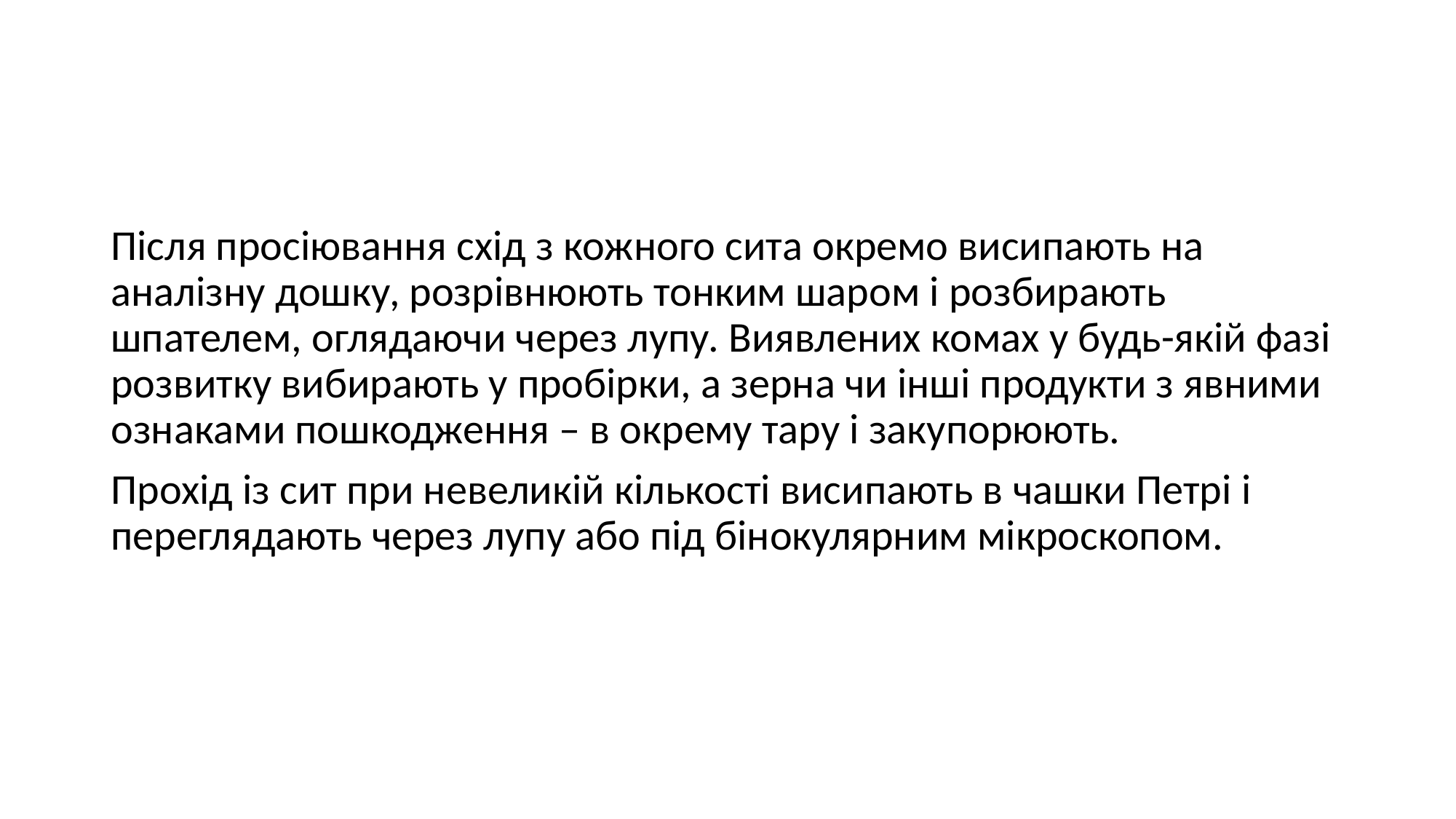

#
Після просіювання схід з кожного сита окремо висипають на аналізну дошку, розрівнюють тонким шаром і розбирають шпателем, оглядаючи через лупу. Виявлених комах у будь-якій фазі розвитку вибирають у пробірки, а зерна чи інші продукти з явними ознаками пошкодження – в окрему тару і закупорюють.
Прохід із сит при невеликій кількості висипають в чашки Петрі і переглядають через лупу або під бінокулярним мікроскопом.